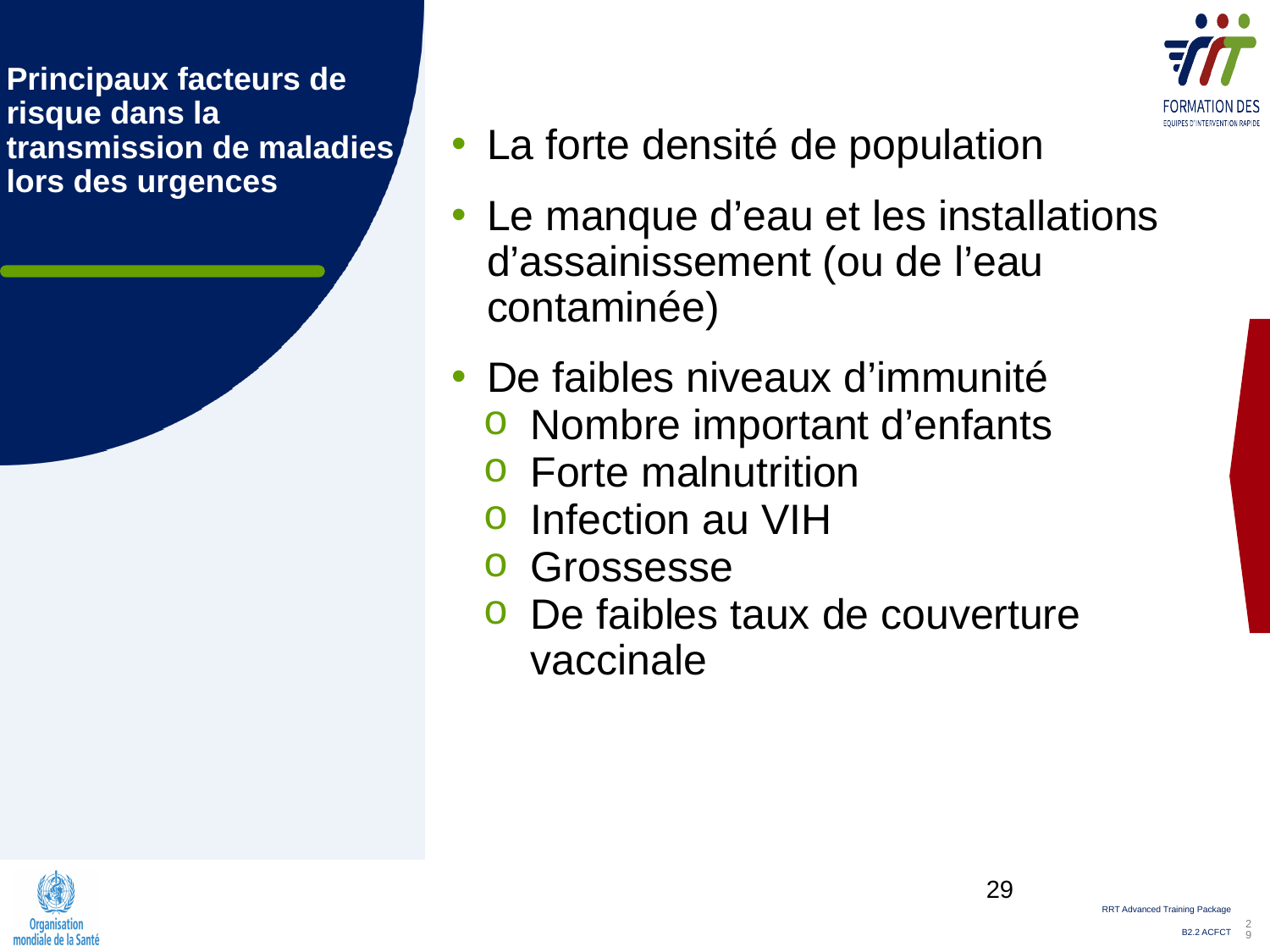

# Principaux facteurs de risque dans la transmission de maladies lors des urgences
La forte densité de population
Le manque d’eau et les installations d’assainissement (ou de l’eau contaminée)
De faibles niveaux d’immunité
Nombre important d’enfants
Forte malnutrition
Infection au VIH
Grossesse
De faibles taux de couverture vaccinale

29